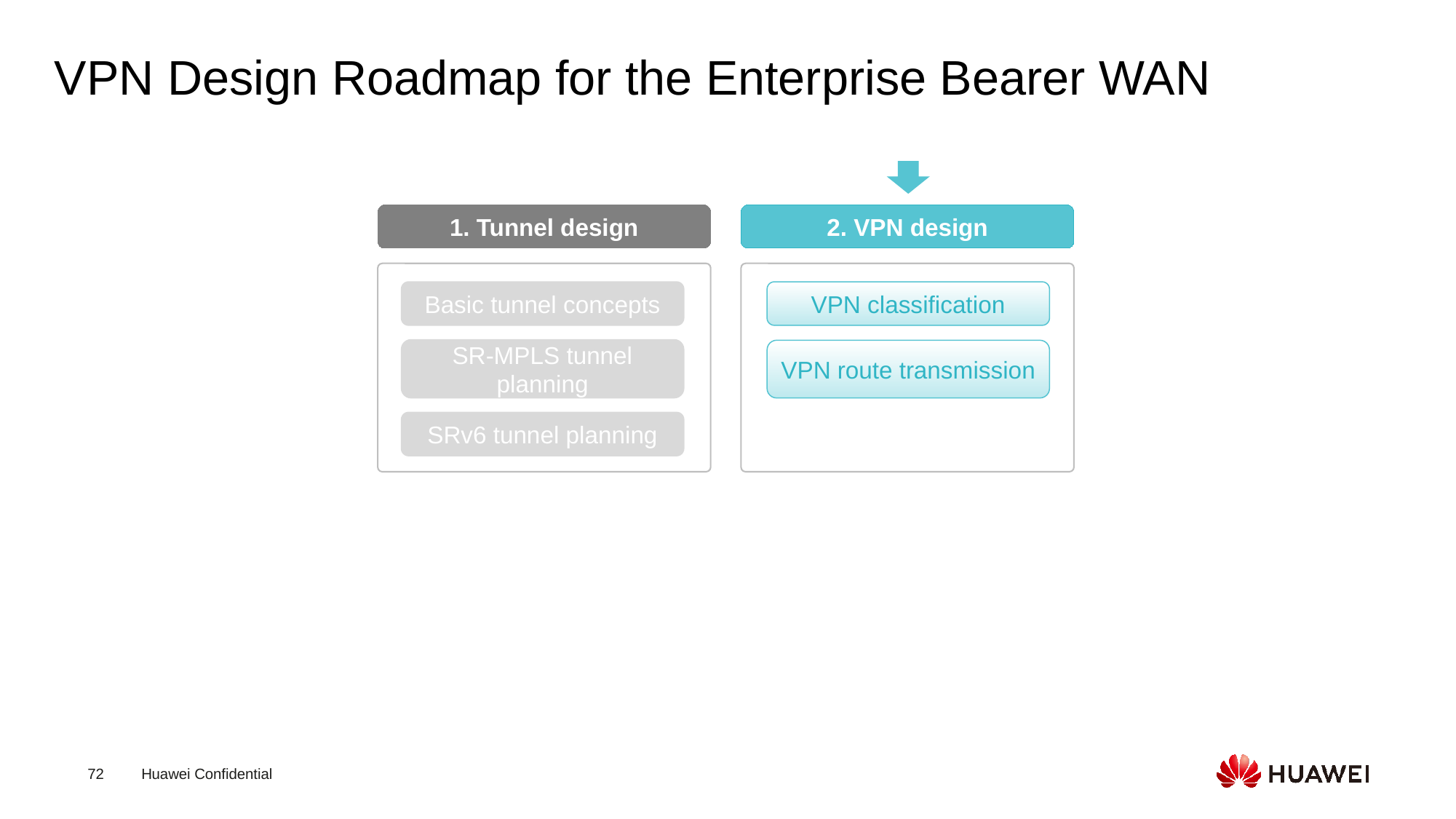

# VPN Design Roadmap for the Enterprise Bearer WAN

1. Tunnel design
2. VPN design

VPN classification
Basic tunnel concepts
SR-MPLS tunnel planning
VPN route transmission
SRv6 tunnel planning